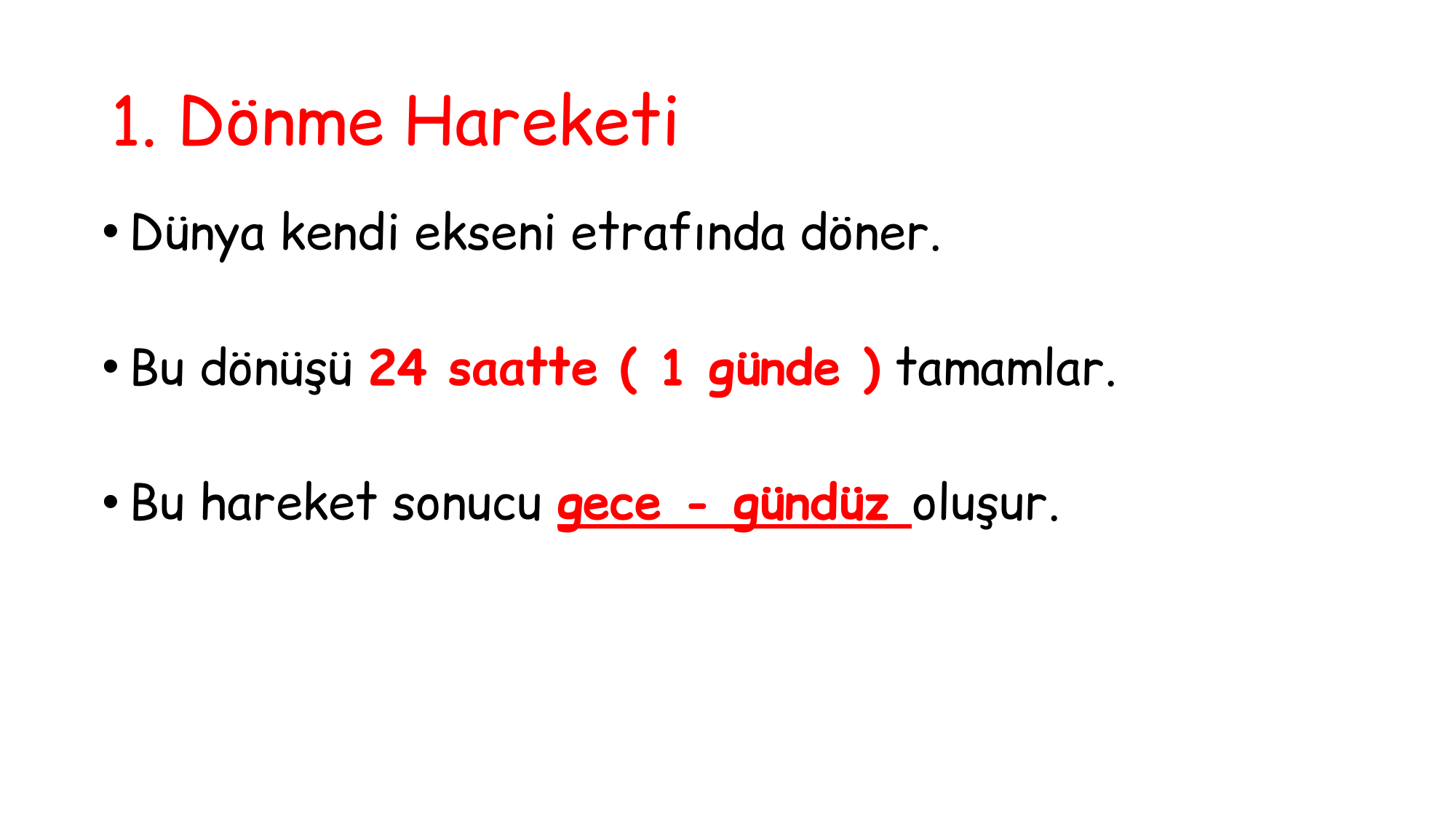

# 1. Dönme Hareketi
Dünya kendi ekseni etrafında döner.

Bu dönüşü 24 saatte ( 1 günde ) tamamlar.

Bu hareket sonucu gece - gündüz oluşur.